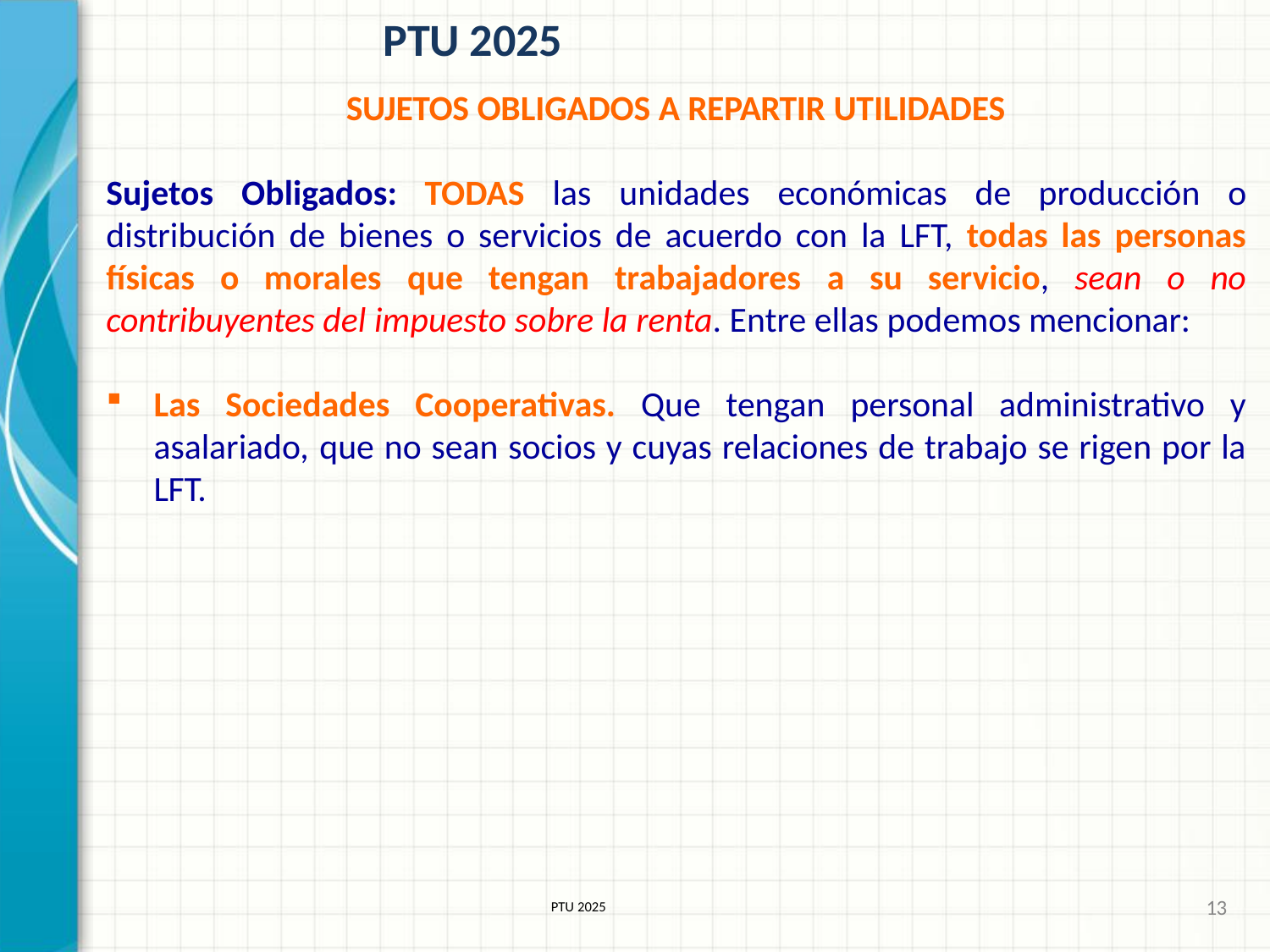

# PTU 2025
SUJETOS OBLIGADOS A REPARTIR UTILIDADES
Sujetos  Obligados:  TODAS  las  unidades  económicas  de  producción  o distribución de bienes o servicios de acuerdo con la LFT, todas las personas físicas  o  morales  que  tengan  trabajadores  a  su  servicio,  sean  o  no contribuyentes del impuesto sobre la renta. Entre ellas podemos mencionar:
Las  Sociedades  Cooperativas.  Que  tengan  personal  administrativo  y asalariado, que no sean socios y cuyas relaciones de trabajo se rigen por la LFT.
13
PTU 2025